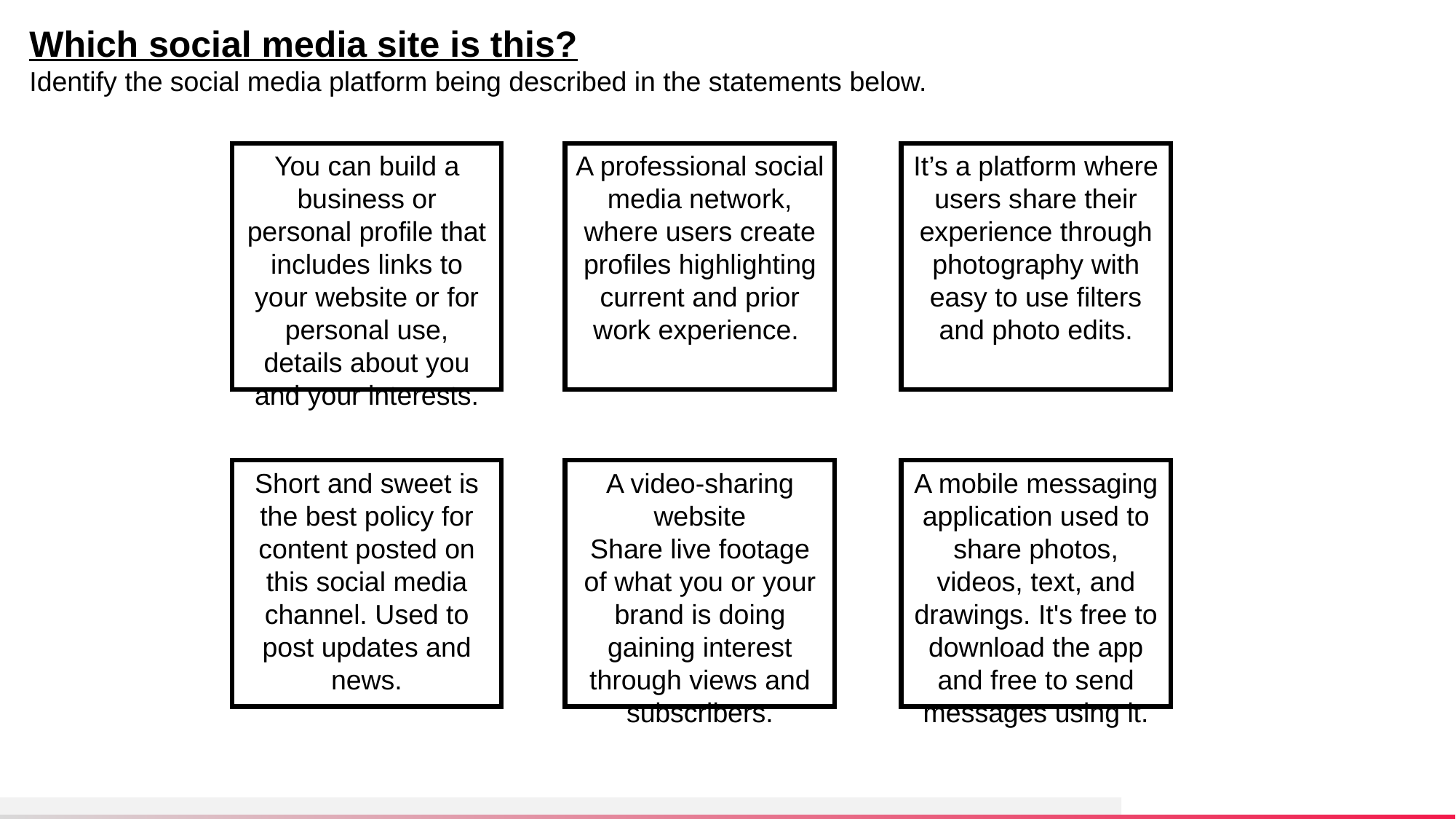

Which social media site is this?
Identify the social media platform being described in the statements below.

You can build a business or personal profile that includes links to your website or for personal use, details about you and your interests.
A professional social media network, where users create profiles highlighting current and prior work experience.
It’s a platform where users share their experience through photography with easy to use filters and photo edits.
Short and sweet is the best policy for content posted on this social media channel. Used to post updates and news.
A video-sharing website
Share live footage of what you or your brand is doing gaining interest through views and subscribers.
A mobile messaging application used to share photos, videos, text, and drawings. It's free to download the app and free to send messages using it.